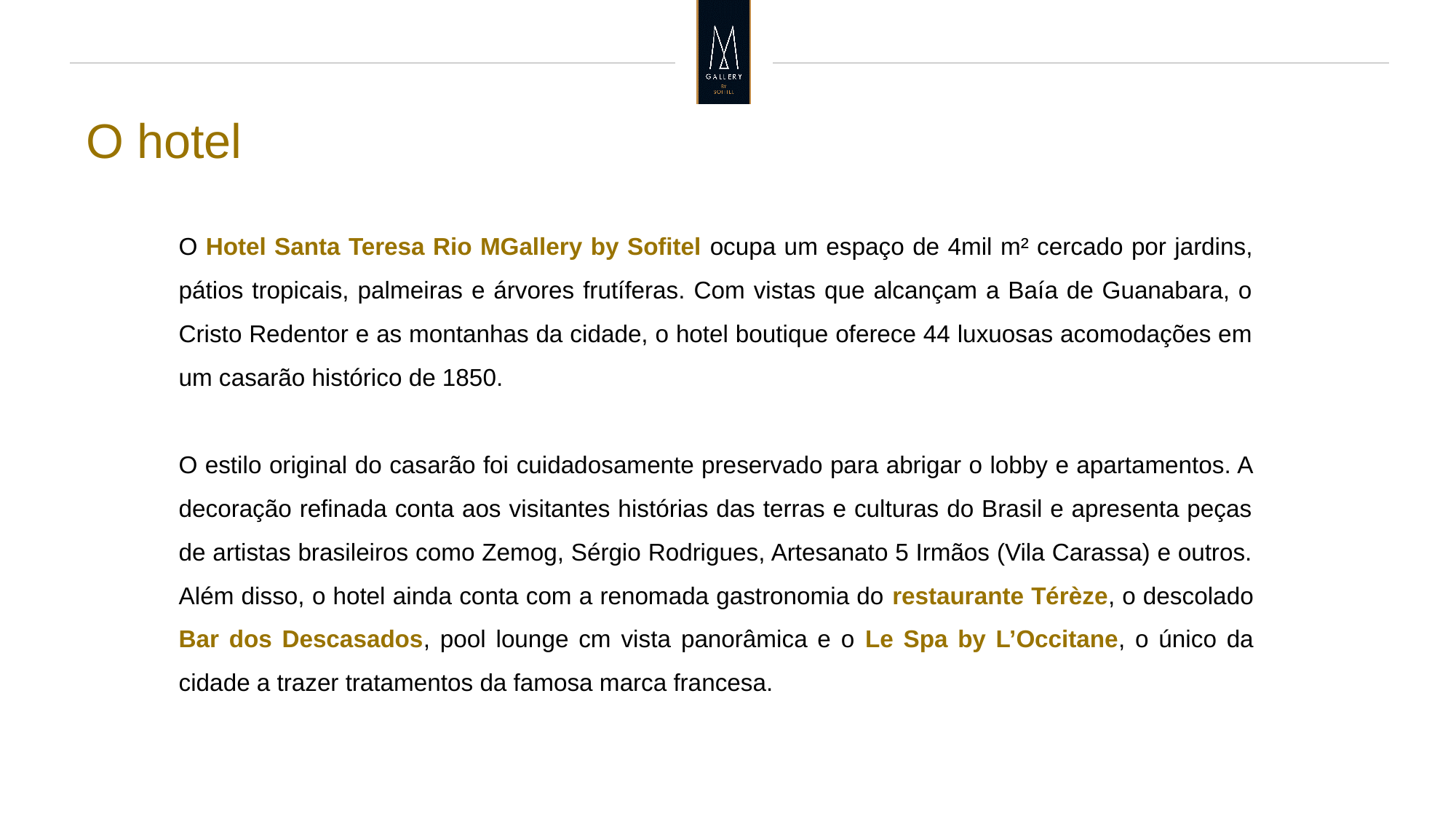

O hotel
O Hotel Santa Teresa Rio MGallery by Sofitel ocupa um espaço de 4mil m² cercado por jardins, pátios tropicais, palmeiras e árvores frutíferas. Com vistas que alcançam a Baía de Guanabara, o Cristo Redentor e as montanhas da cidade, o hotel boutique oferece 44 luxuosas acomodações em um casarão histórico de 1850.

O estilo original do casarão foi cuidadosamente preservado para abrigar o lobby e apartamentos. A decoração refinada conta aos visitantes histórias das terras e culturas do Brasil e apresenta peças de artistas brasileiros como Zemog, Sérgio Rodrigues, Artesanato 5 Irmãos (Vila Carassa) e outros. Além disso, o hotel ainda conta com a renomada gastronomia do restaurante Térèze, o descolado Bar dos Descasados, pool lounge cm vista panorâmica e o Le Spa by L’Occitane, o único da cidade a trazer tratamentos da famosa marca francesa.